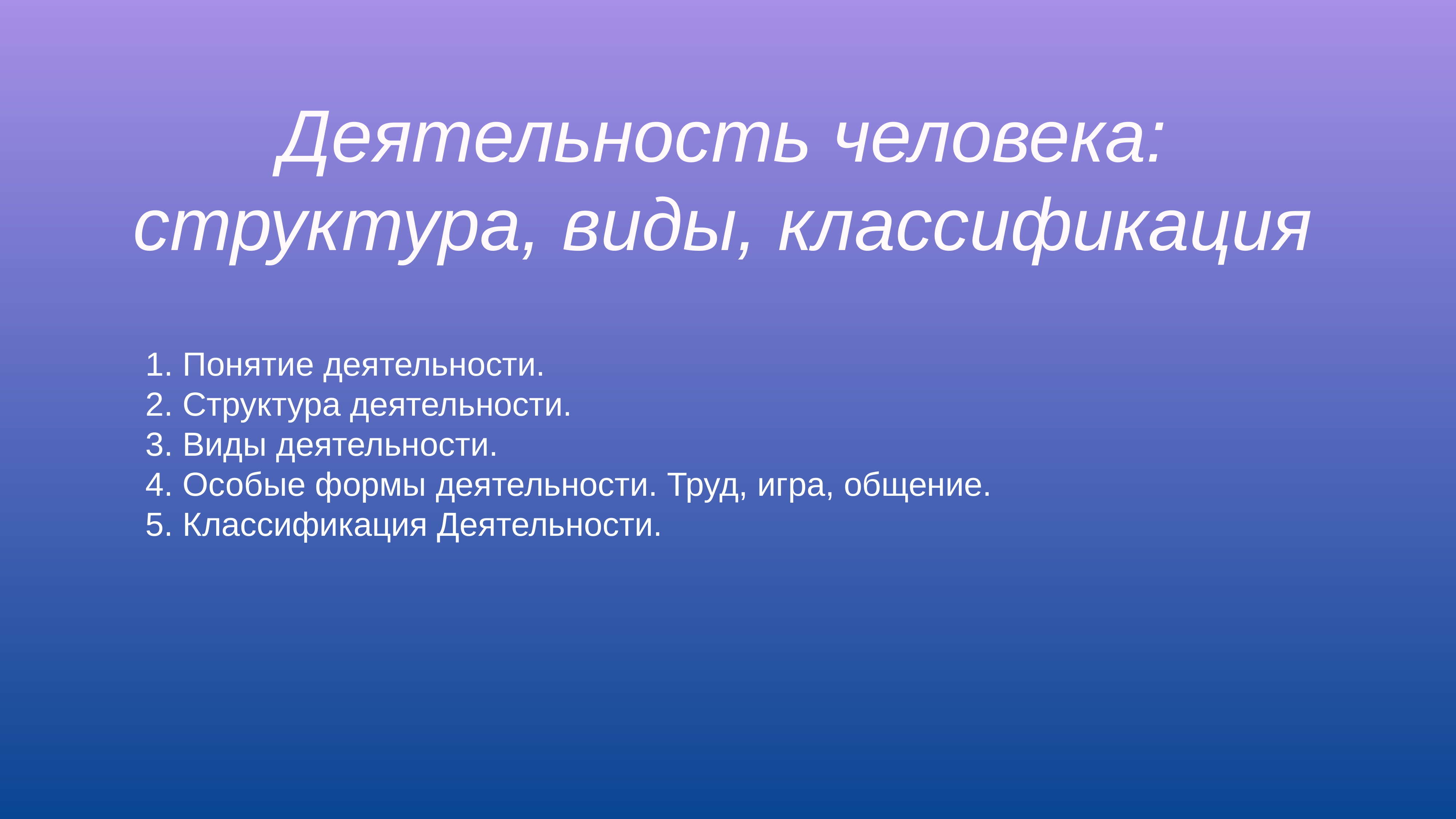

# Деятельность человека: структура, виды, классификация
1. Понятие деятельности.
2. Структура деятельности.
3. Виды деятельности.
4. Особые формы деятельности. Труд, игра, общение.
5. Классификация Деятельности.